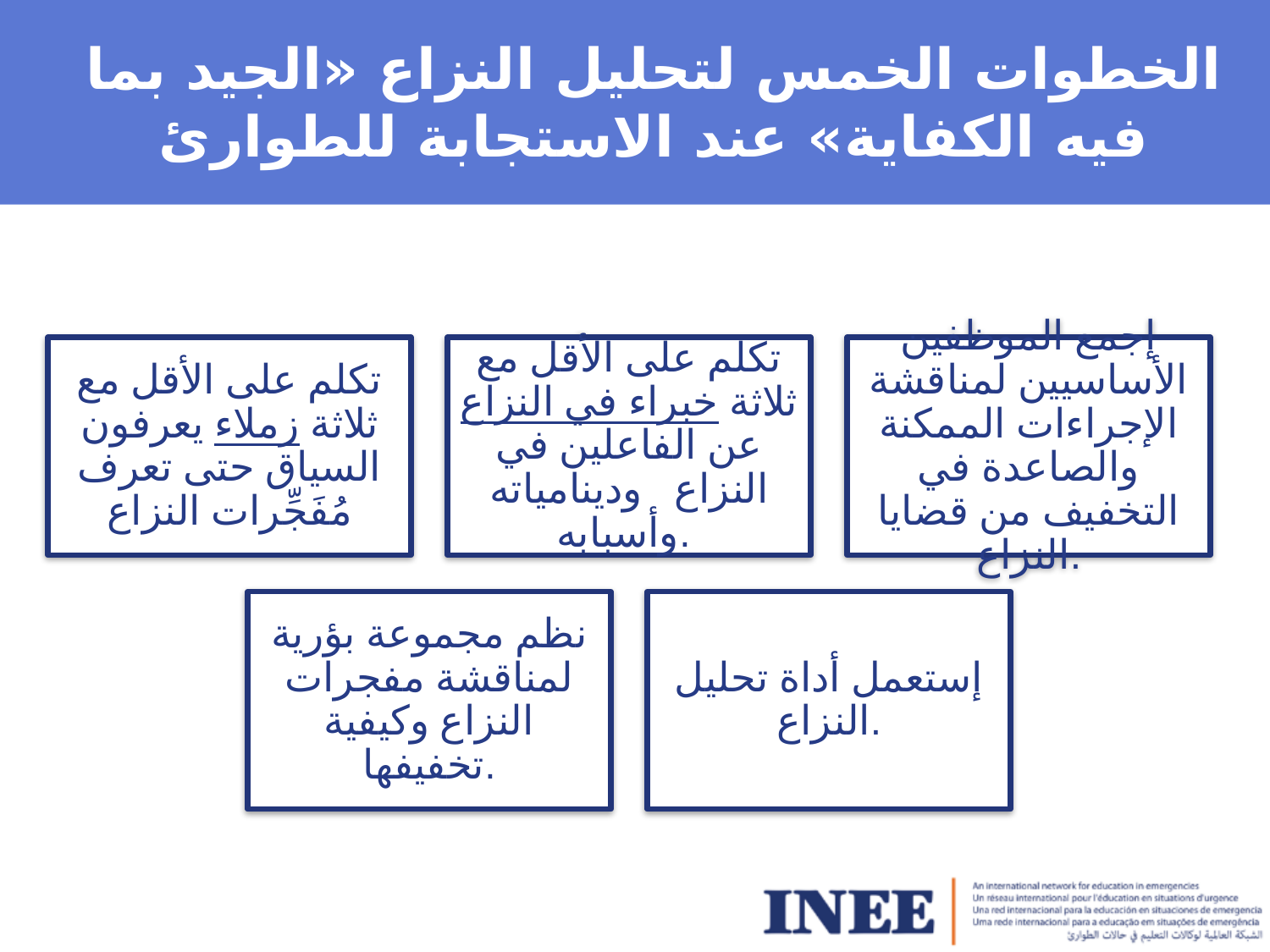

# الخطوات الخمس لتحليل النزاع «الجيد بما فيه الكفاية» عند الاستجابة للطوارئ
تكلم على الأقل مع ثلاثة زملاء يعرفون السياق حتى تعرف مُفَجِّرات النزاع
تكلم على الأقل مع ثلاثة خبراء في النزاع عن الفاعلين في النزاع   ودينامياته وأسبابه.
إجمع الموظفين الأساسيين لمناقشة الإجراءات الممكنة والصاعدة في التخفيف من قضايا النزاع.
نظم مجموعة بؤرية لمناقشة مفجرات النزاع وكيفية تخفيفها.
إستعمل أداة تحليل النزاع.